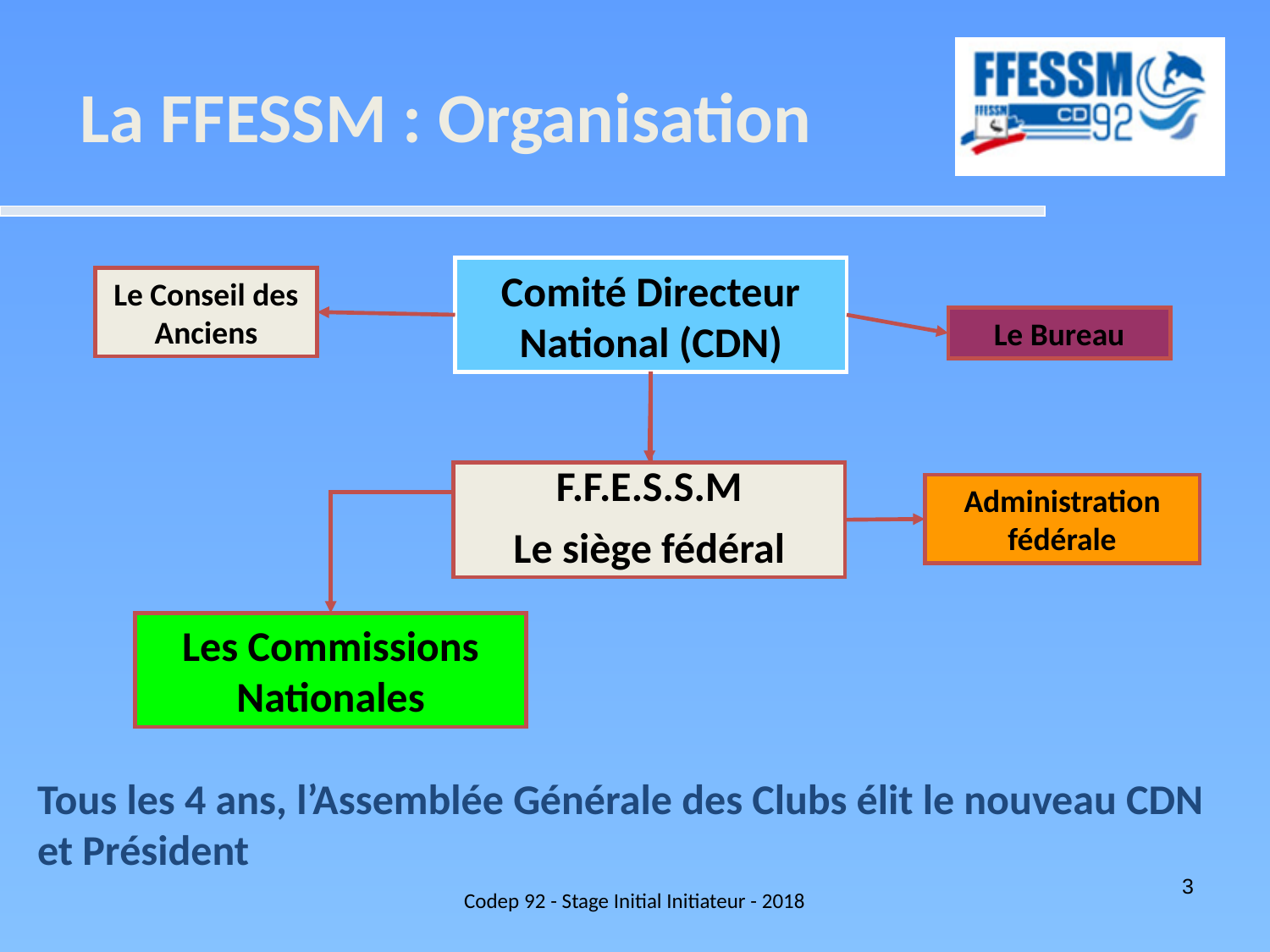

La FFESSM : Organisation
Comité Directeur National (CDN)
Le Conseil des Anciens
Le Bureau
Les Commissions Nationales
F.F.E.S.S.M
Le siège fédéral
Administration fédérale
Tous les 4 ans, l’Assemblée Générale des Clubs élit le nouveau CDN et Président
Codep 92 - Stage Initial Initiateur - 2018
3